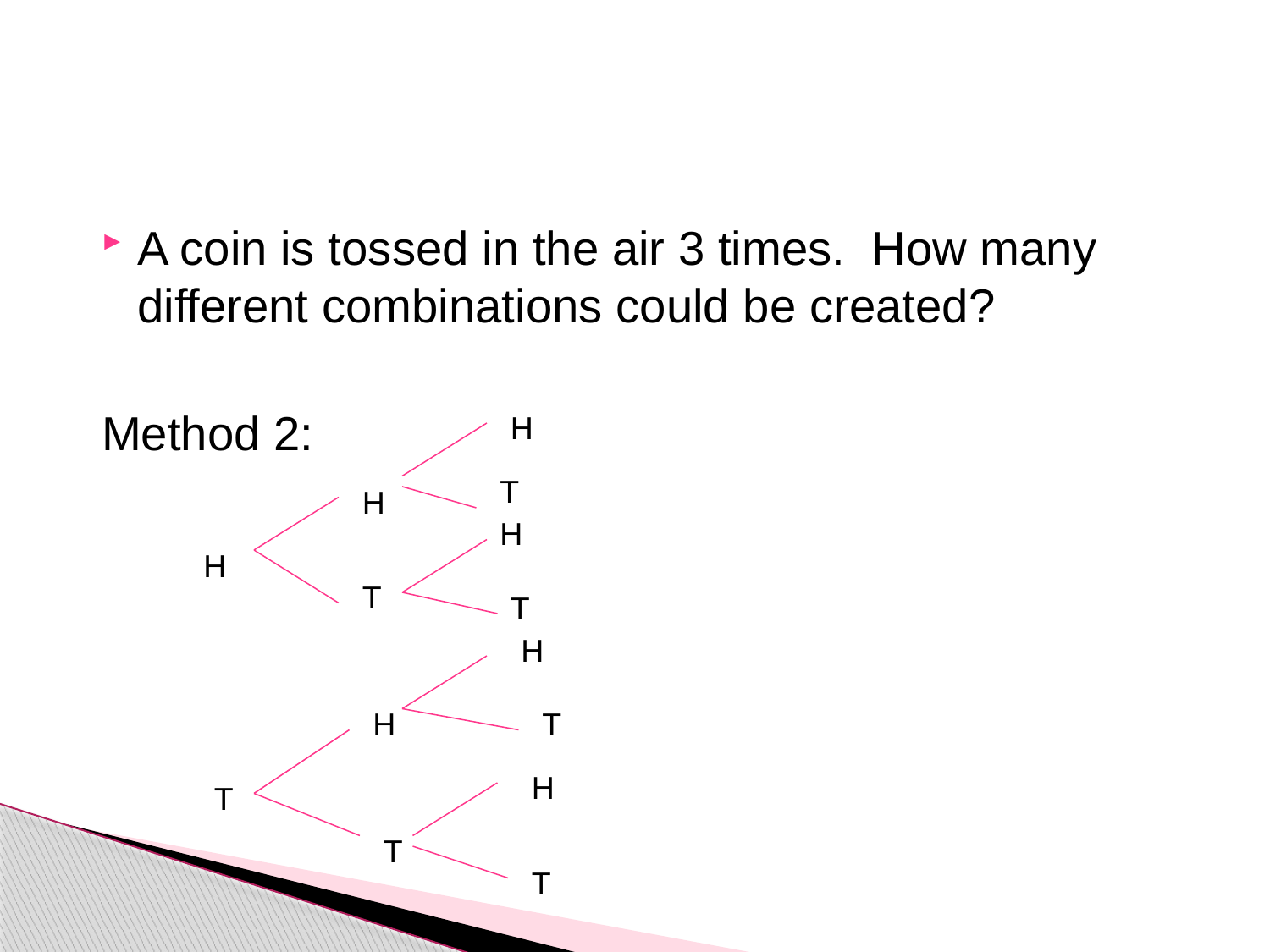

#
A coin is tossed in the air 3 times.  How many different combinations could be created?

Method 2:

H
T
H
H
H
T
T
H
H
T
H
T
T
T